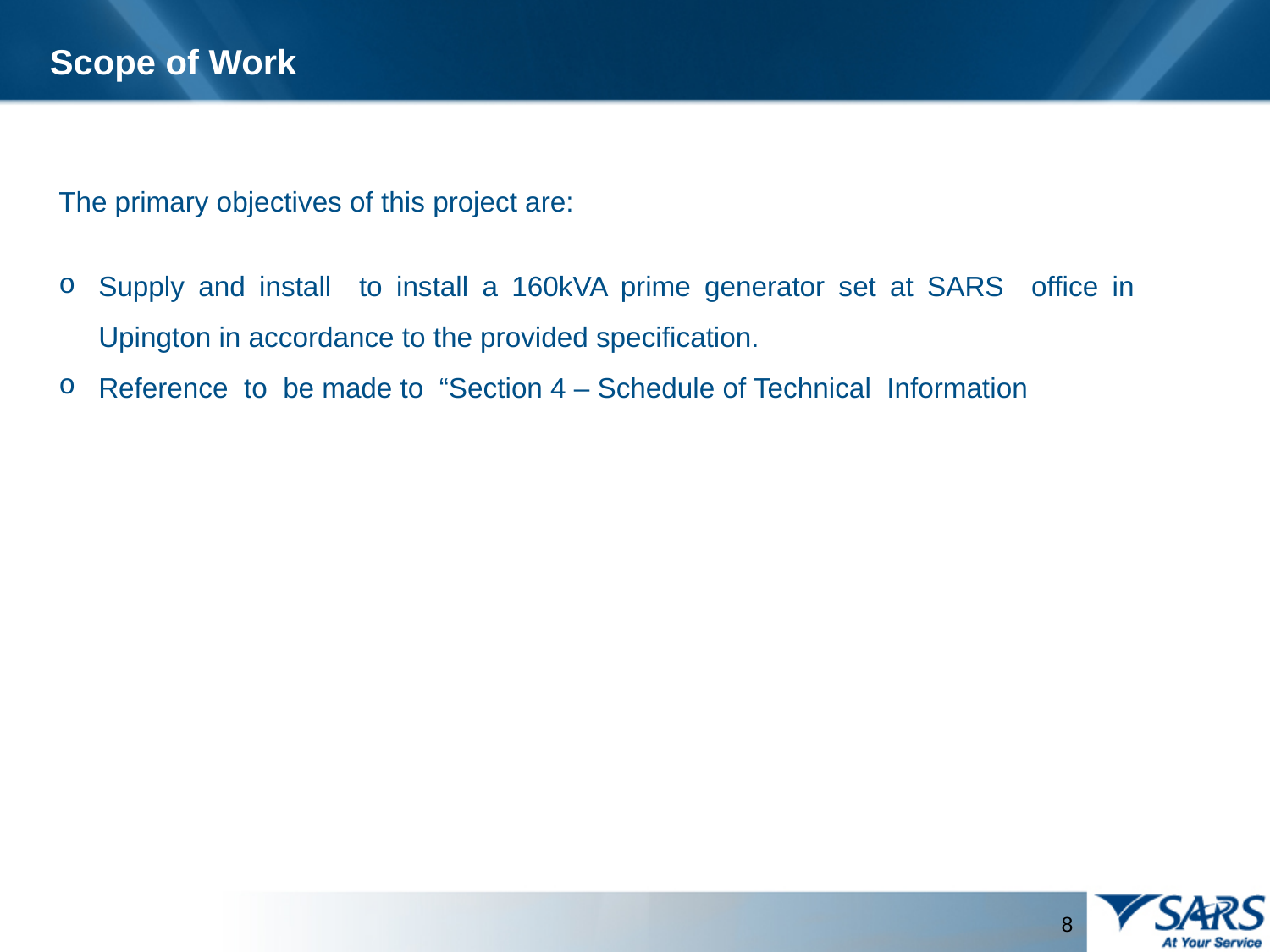

Scope of Work

The primary objectives of this project are:

Supply and install  to install a 160kVA prime generator set at SARS  office in Upington in accordance to the provided specification.
Reference  to  be made to  “Section 4 – Schedule of Technical  Information

8